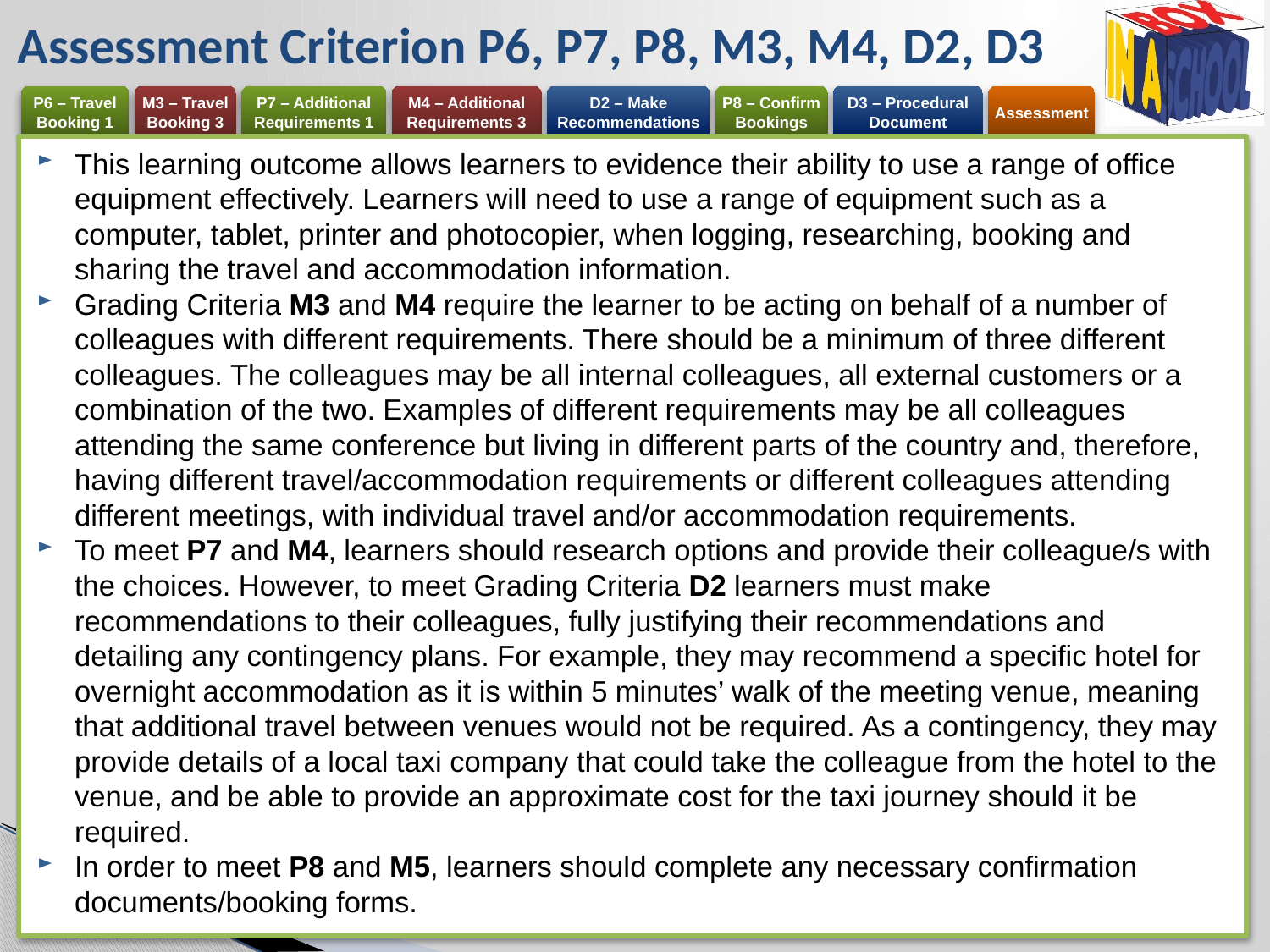

Assessment Criterion P6, P7, P8, M3, M4, D2, D3
This learning outcome allows learners to evidence their ability to use a range of office equipment effectively. Learners will need to use a range of equipment such as a computer, tablet, printer and photocopier, when logging, researching, booking and sharing the travel and accommodation information.
Grading Criteria M3 and M4 require the learner to be acting on behalf of a number of colleagues with different requirements. There should be a minimum of three different colleagues. The colleagues may be all internal colleagues, all external customers or a combination of the two. Examples of different requirements may be all colleagues attending the same conference but living in different parts of the country and, therefore, having different travel/accommodation requirements or different colleagues attending different meetings, with individual travel and/or accommodation requirements.
To meet P7 and M4, learners should research options and provide their colleague/s with the choices. However, to meet Grading Criteria D2 learners must make recommendations to their colleagues, fully justifying their recommendations and detailing any contingency plans. For example, they may recommend a specific hotel for overnight accommodation as it is within 5 minutes’ walk of the meeting venue, meaning that additional travel between venues would not be required. As a contingency, they may provide details of a local taxi company that could take the colleague from the hotel to the venue, and be able to provide an approximate cost for the taxi journey should it be required.
In order to meet P8 and M5, learners should complete any necessary confirmation documents/booking forms.